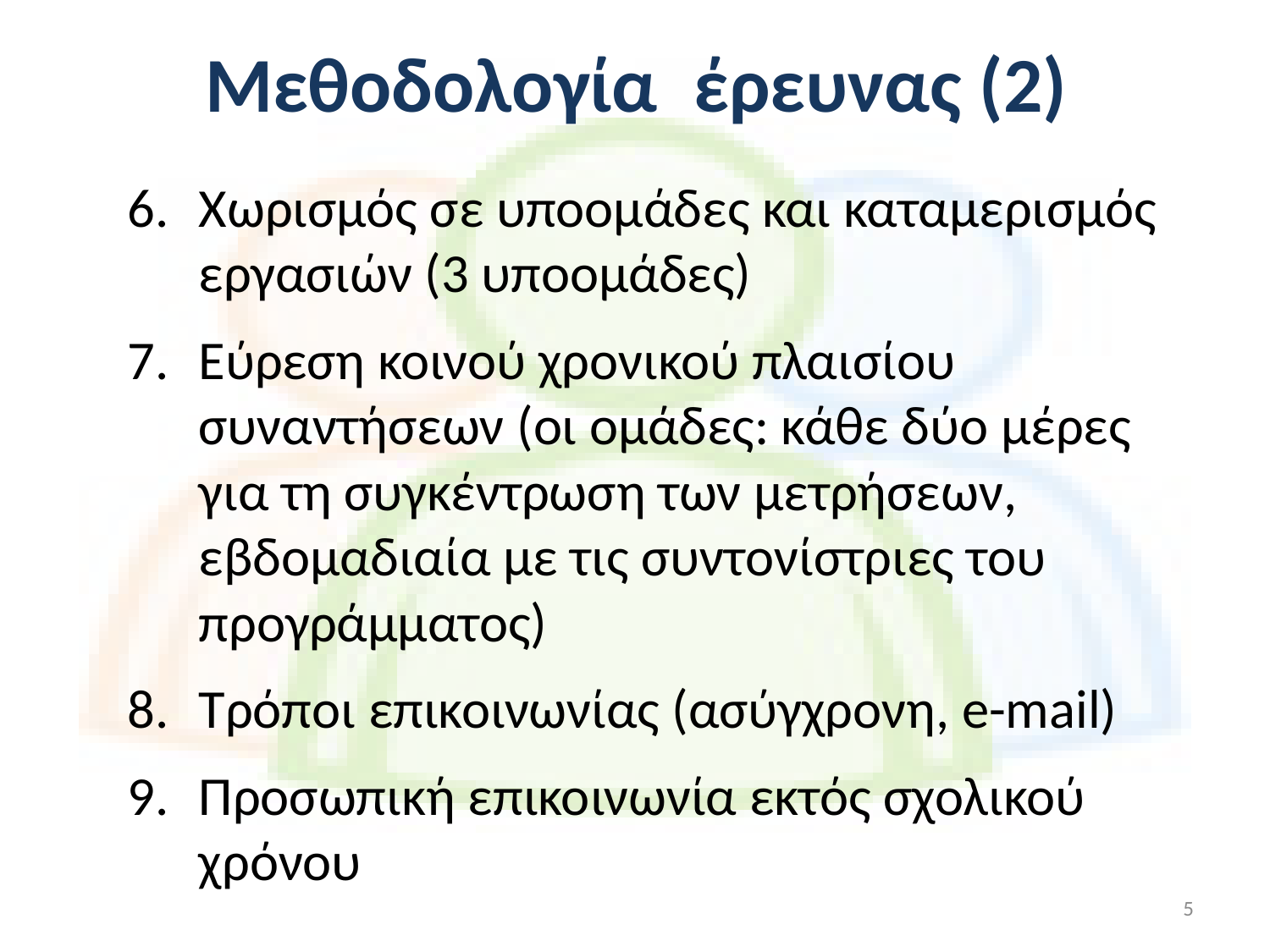

# Μεθοδολογία  έρευνας (2)
Χωρισμός σε υποομάδες και καταμερισμός εργασιών (3 υποομάδες)
Εύρεση κοινού χρονικού πλαισίου συναντήσεων (οι ομάδες: κάθε δύο μέρες για τη συγκέντρωση των μετρήσεων, εβδομαδιαία με τις συντονίστριες του προγράμματος)
Τρόποι επικοινωνίας (ασύγχρονη, e-mail)
Προσωπική επικοινωνία εκτός σχολικού χρόνου
5